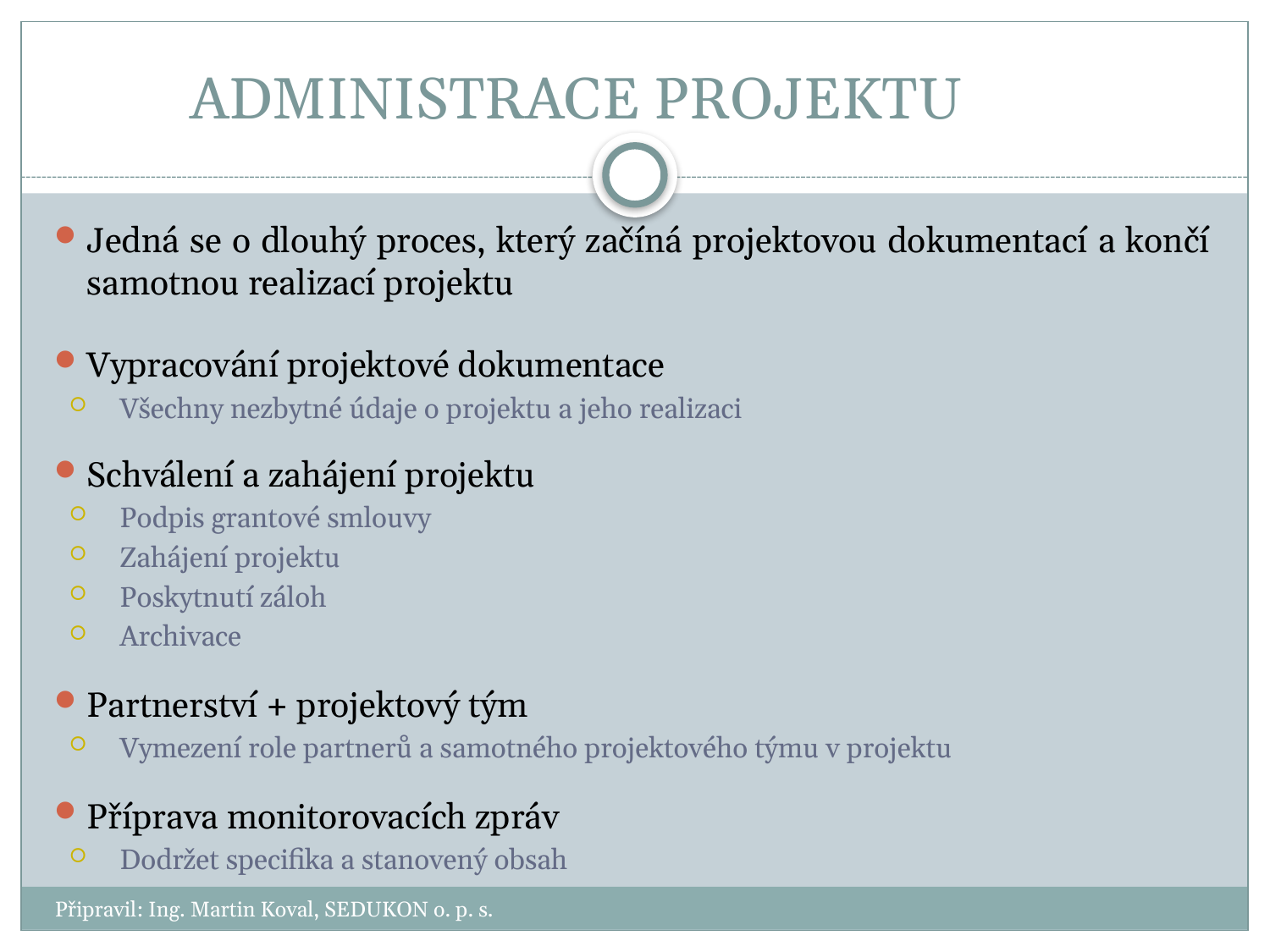

# ADMINISTRACE PROJEKTU
Jedná se o dlouhý proces, který začíná projektovou dokumentací a končí samotnou realizací projektu

Vypracování projektové dokumentace
Všechny nezbytné údaje o projektu a jeho realizaci

Schválení a zahájení projektu
Podpis grantové smlouvy
Zahájení projektu
Poskytnutí záloh
Archivace

Partnerství + projektový tým
Vymezení role partnerů a samotného projektového týmu v projektu

Příprava monitorovacích zpráv
Dodržet specifika a stanovený obsah

Připravil: Ing. Martin Koval, SEDUKON o. p. s.